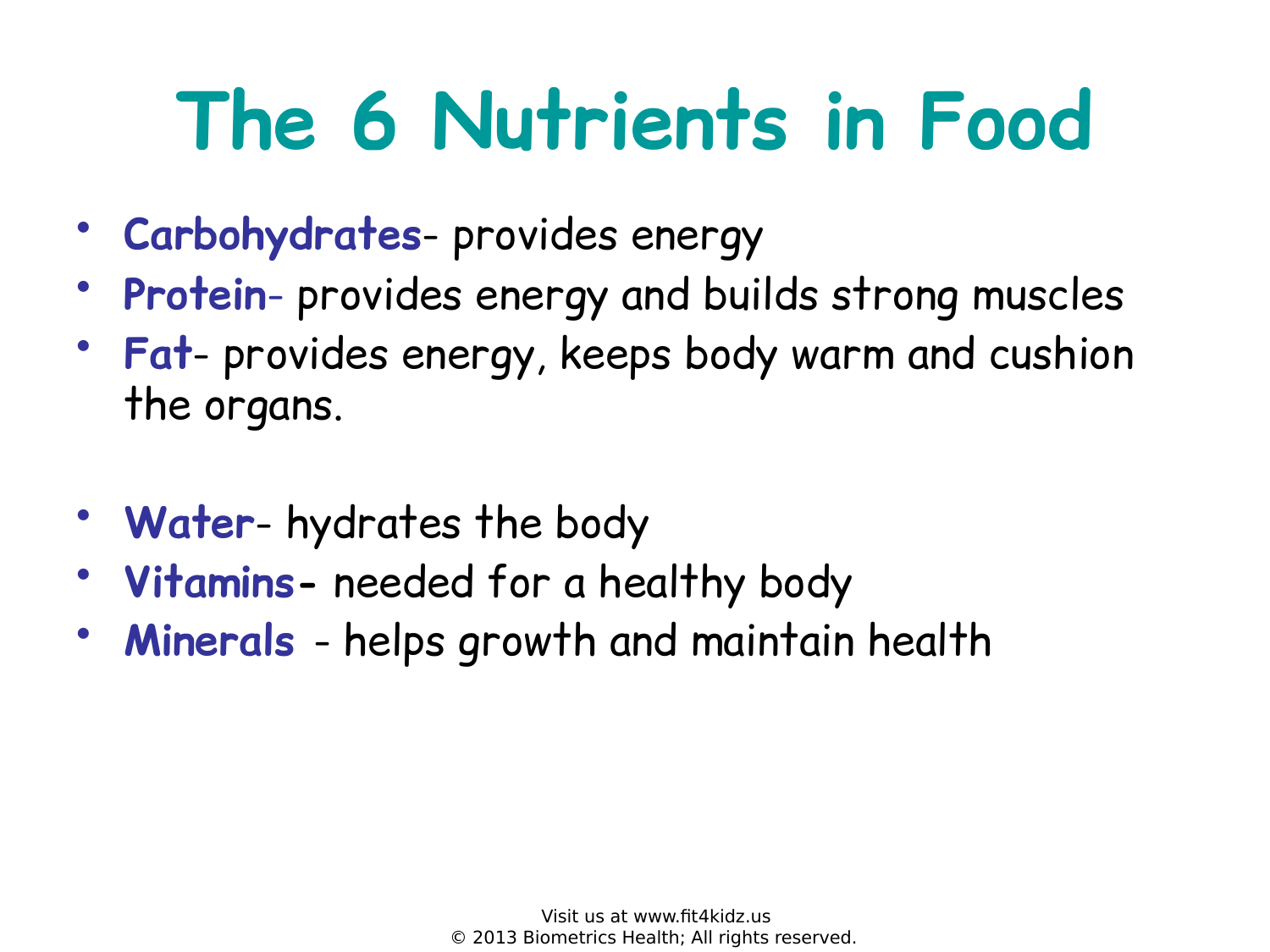

# The 6 Nutrients in Food
Carbohydrates- provides energy
Protein- provides energy and builds strong muscles
Fat- provides energy, keeps body warm and cushion the organs.

Water- hydrates the body
Vitamins- needed for a healthy body
Minerals - helps growth and maintain health
Visit us at www.fit4kidz.us
© 2013 Biometrics Health; All rights reserved.